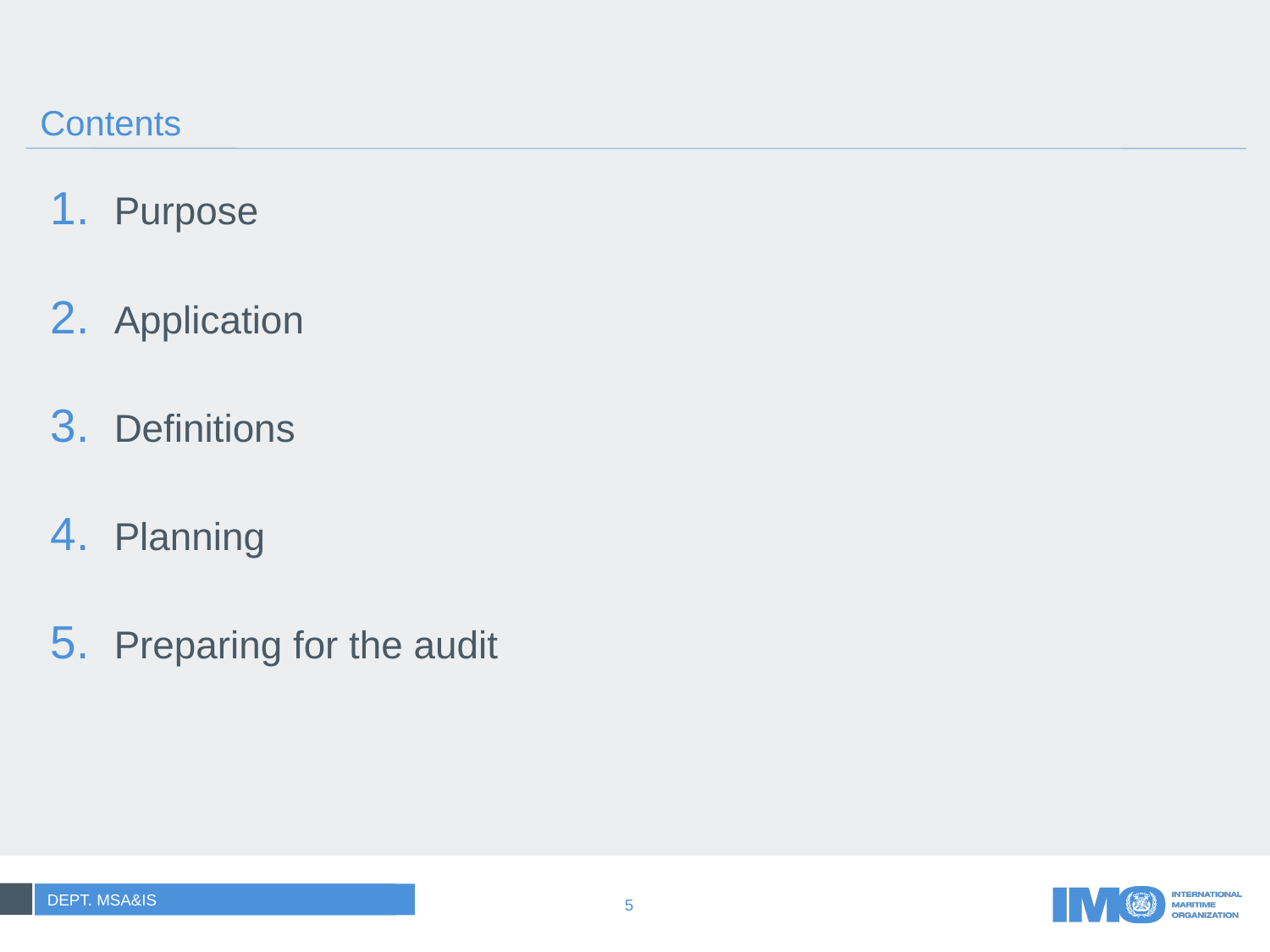

# Contents
Purpose

Application

Definitions

Planning

Preparing for the audit